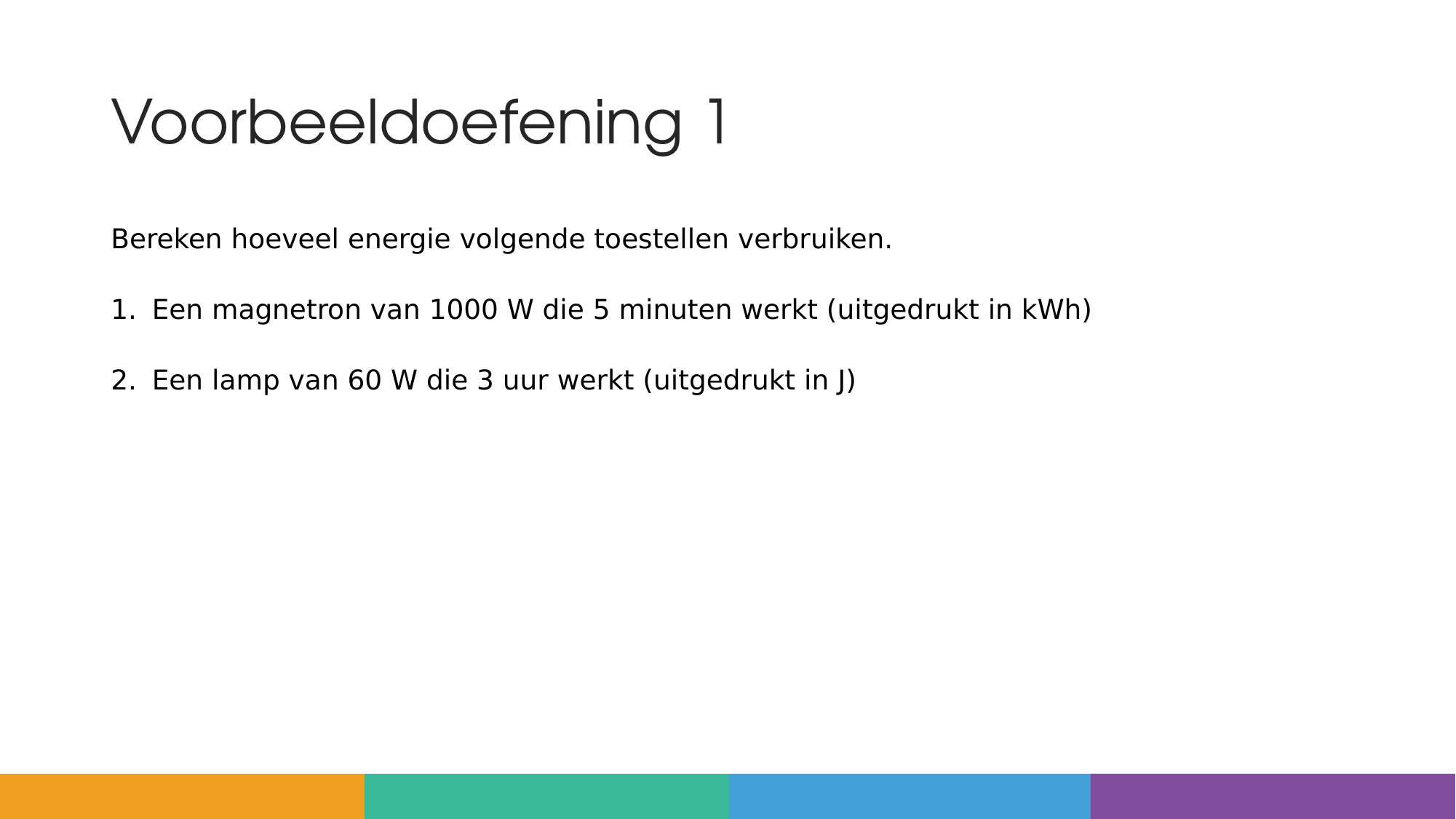

# Voorbeeldoefening 1
Bereken hoeveel energie volgende toestellen verbruiken.
Een magnetron van 1000 W die 5 minuten werkt (uitgedrukt in kWh)
Een lamp van 60 W die 3 uur werkt (uitgedrukt in J)